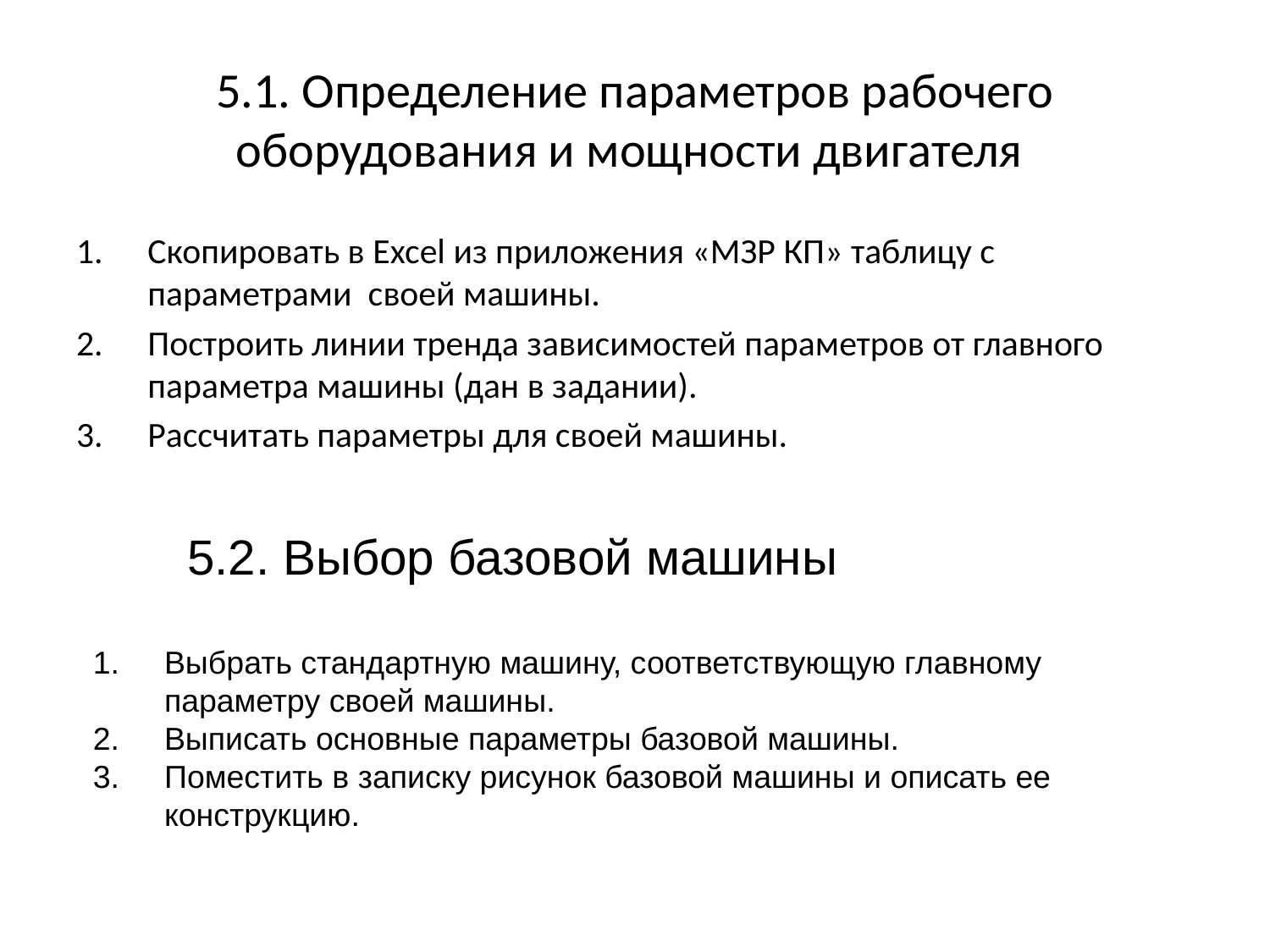

# 5.1. Определение параметров рабочего оборудования и мощности двигателя
Скопировать в Excel из приложения «МЗР КП» таблицу с параметрами  своей машины.
Построить линии тренда зависимостей параметров от главного параметра машины (дан в задании).
Рассчитать параметры для своей машины.

5.2. Выбор базовой машины
Выбрать стандартную машину, соответствующую главному параметру своей машины.
Выписать основные параметры базовой машины.
Поместить в записку рисунок базовой машины и описать ее конструкцию.